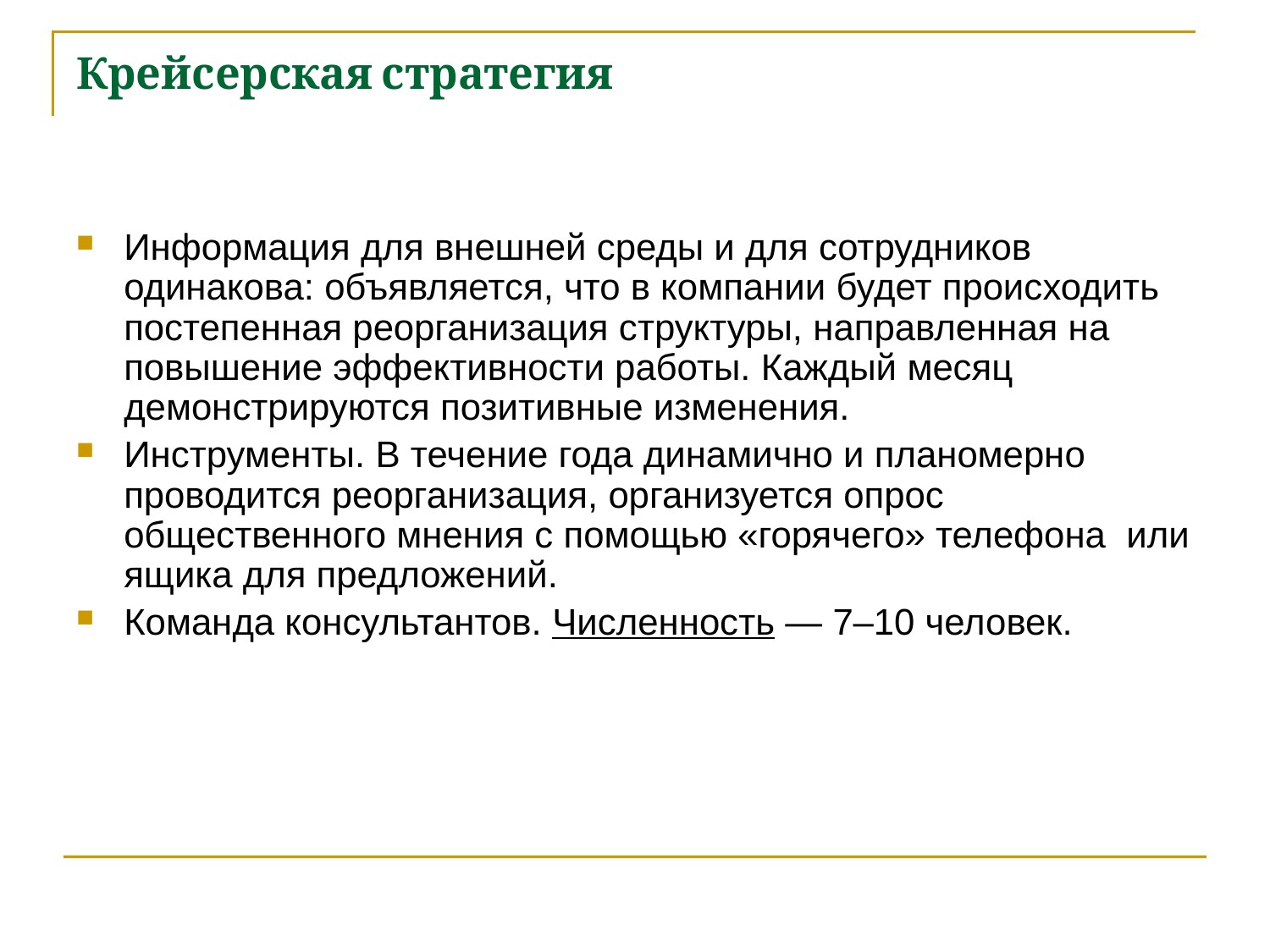

Крейсерская стратегия
Информация для внешней среды и для сотрудников одинакова: объявляется, что в компании будет происходить постепенная реорганизация структуры, направленная на повышение эффективности работы. Каждый месяц демонстрируются позитивные изменения.
Инструменты. В течение года динамично и планомерно проводится реорганизация, организуется опрос общественного мнения с помощью «горячего» телефона  или ящика для предложений.
Команда консультантов. Численность — 7–10 человек.